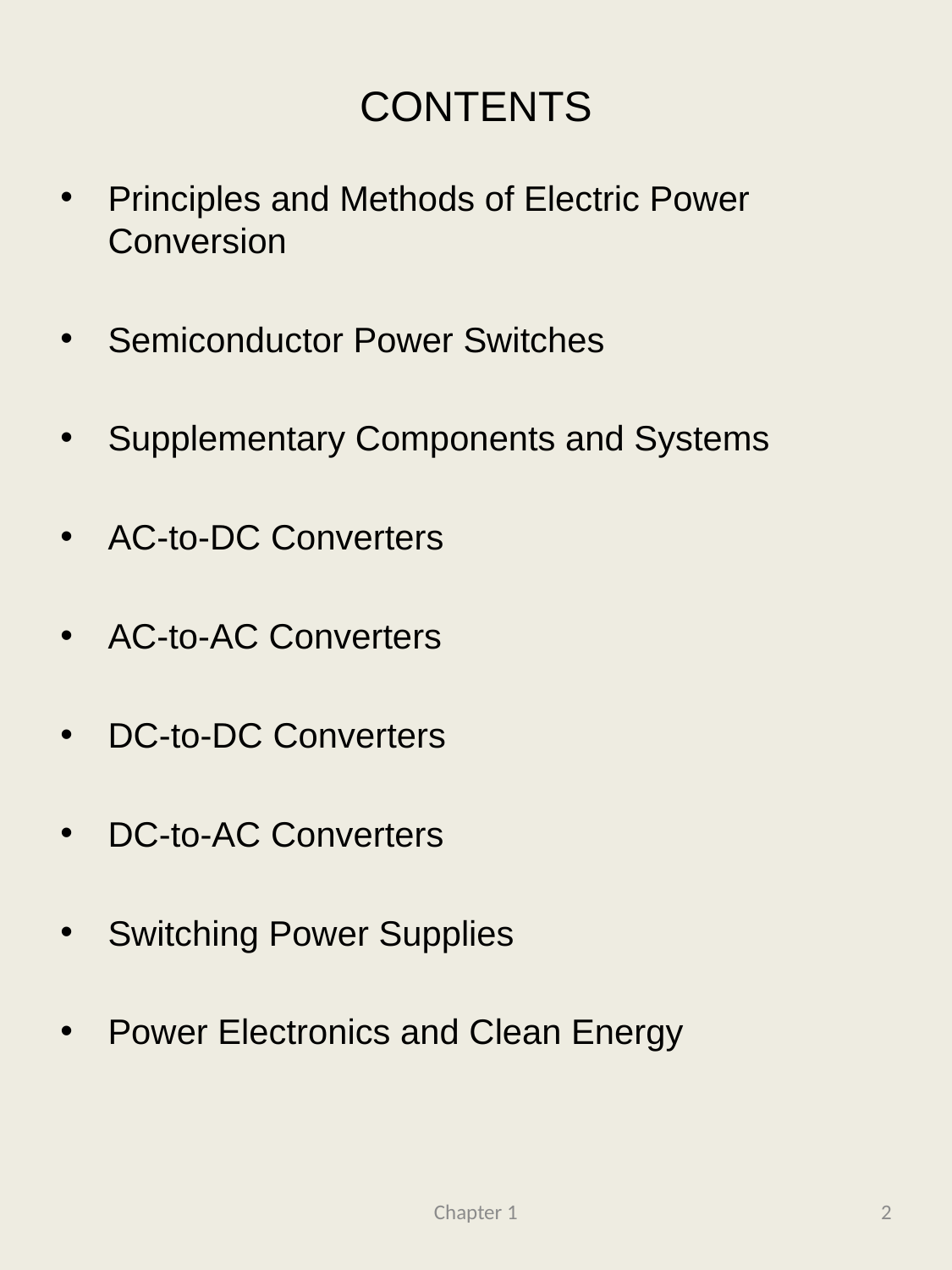

# CONTENTS
Principles and Methods of Electric Power Conversion

Semiconductor Power Switches

Supplementary Components and Systems

AC-to-DC Converters

AC-to-AC Converters

DC-to-DC Converters

DC-to-AC Converters

Switching Power Supplies

Power Electronics and Clean Energy
Chapter 1
2